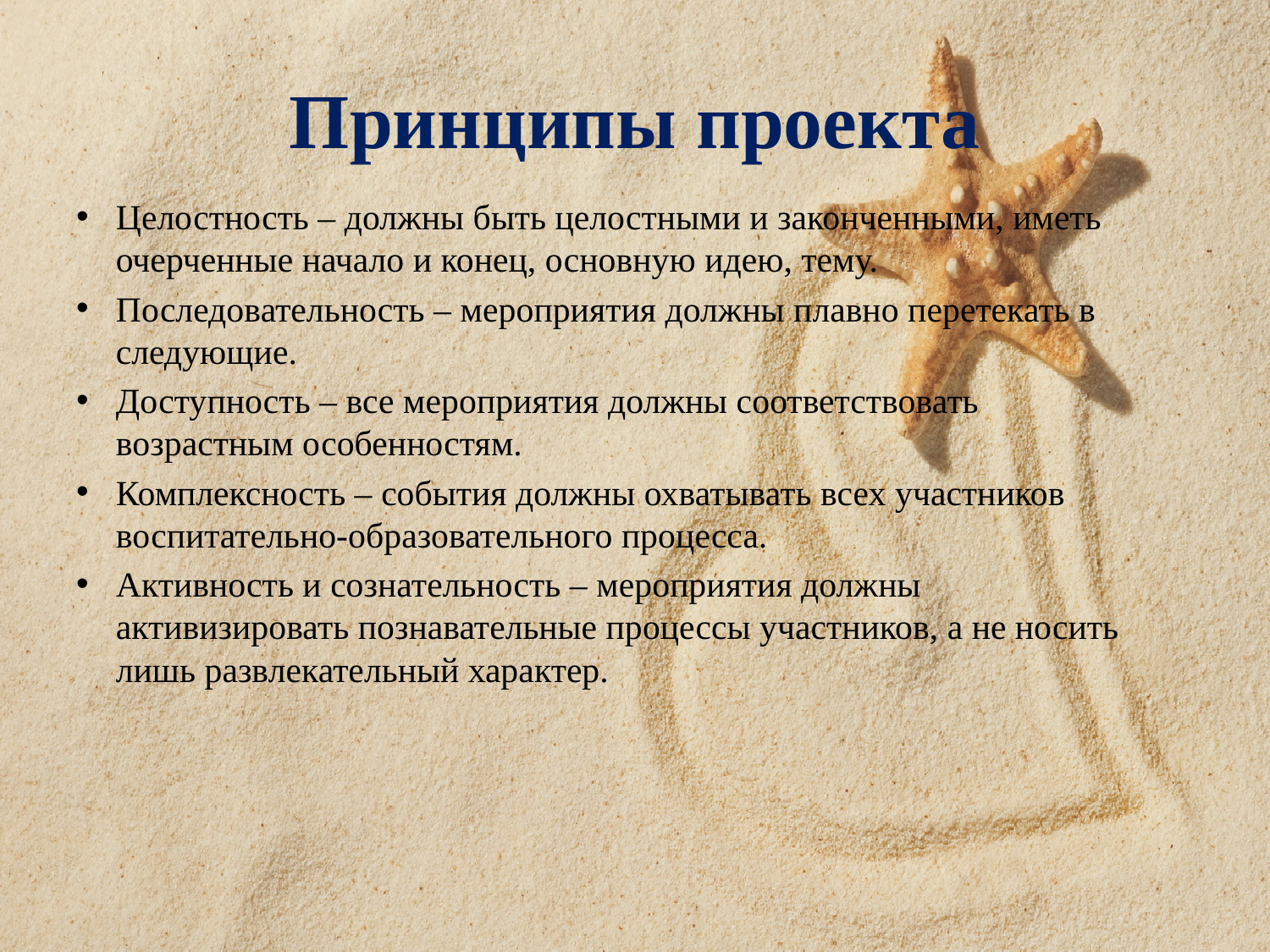

# Принципы проекта
Целостность – должны быть целостными и законченными, иметь очерченные начало и конец, основную идею, тему.
Последовательность – мероприятия должны плавно перетекать в следующие.
Доступность – все мероприятия должны соответствовать возрастным особенностям.
Комплексность – события должны охватывать всех участников воспитательно-образовательного процесса.
Активность и сознательность – мероприятия должны активизировать познавательные процессы участников, а не носить лишь развлекательный характер.